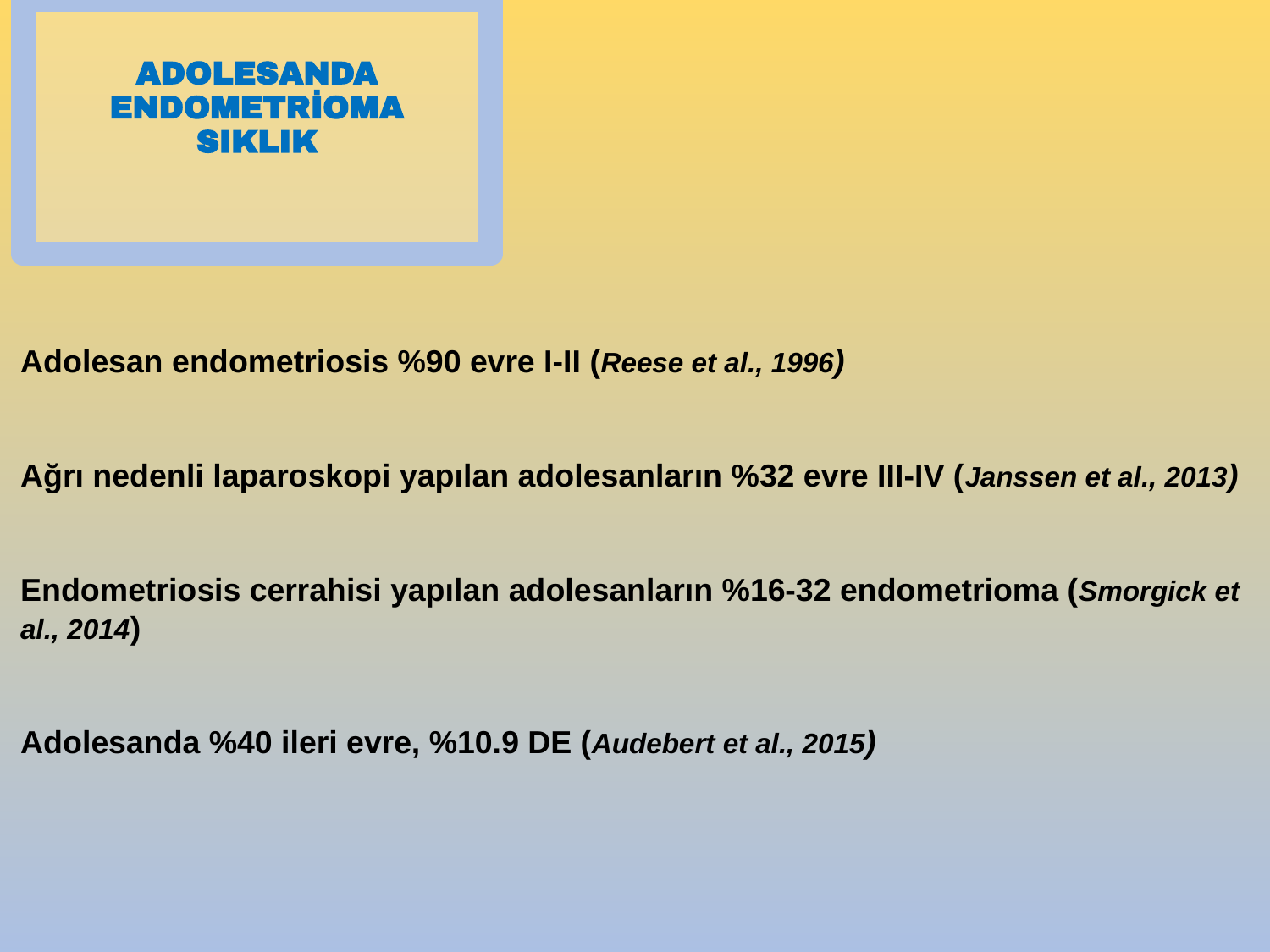

# ADOLESANDA ENDOMETRİOMA SIKLIK
Adolesan endometriosis %90 evre I-II (Reese et al., 1996)

Ağrı nedenli laparoskopi yapılan adolesanların %32 evre III-IV (Janssen et al., 2013)

Endometriosis cerrahisi yapılan adolesanların %16-32 endometrioma (Smorgick et al., 2014)

Adolesanda %40 ileri evre, %10.9 DE (Audebert et al., 2015)